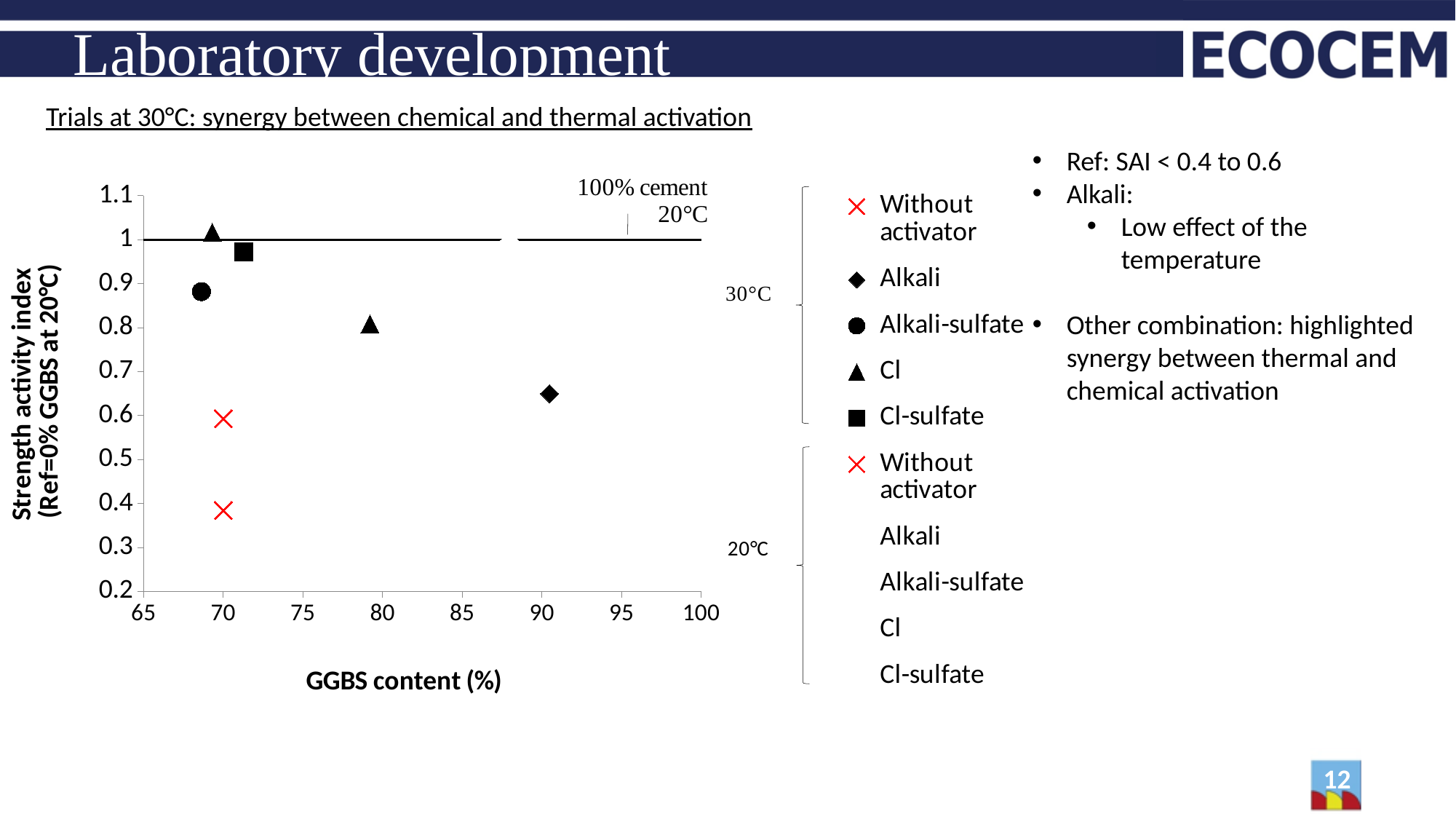

Laboratory development
Trials at 30°C: synergy between chemical and thermal activation
Ref: SAI < 0.4 to 0.6
Alkali:
Low effect of the temperature

Other combination: highlighted synergy between thermal and chemical activation

### Chart

| Category | Without activator | Alkali | Alkali-sulfate | Cl | Cl-sulfate | Without activator | Alkali | Alkali-sulfate | Cl | Cl-sulfate |  |
|---|---|---|---|---|---|---|---|---|---|---|---|
12